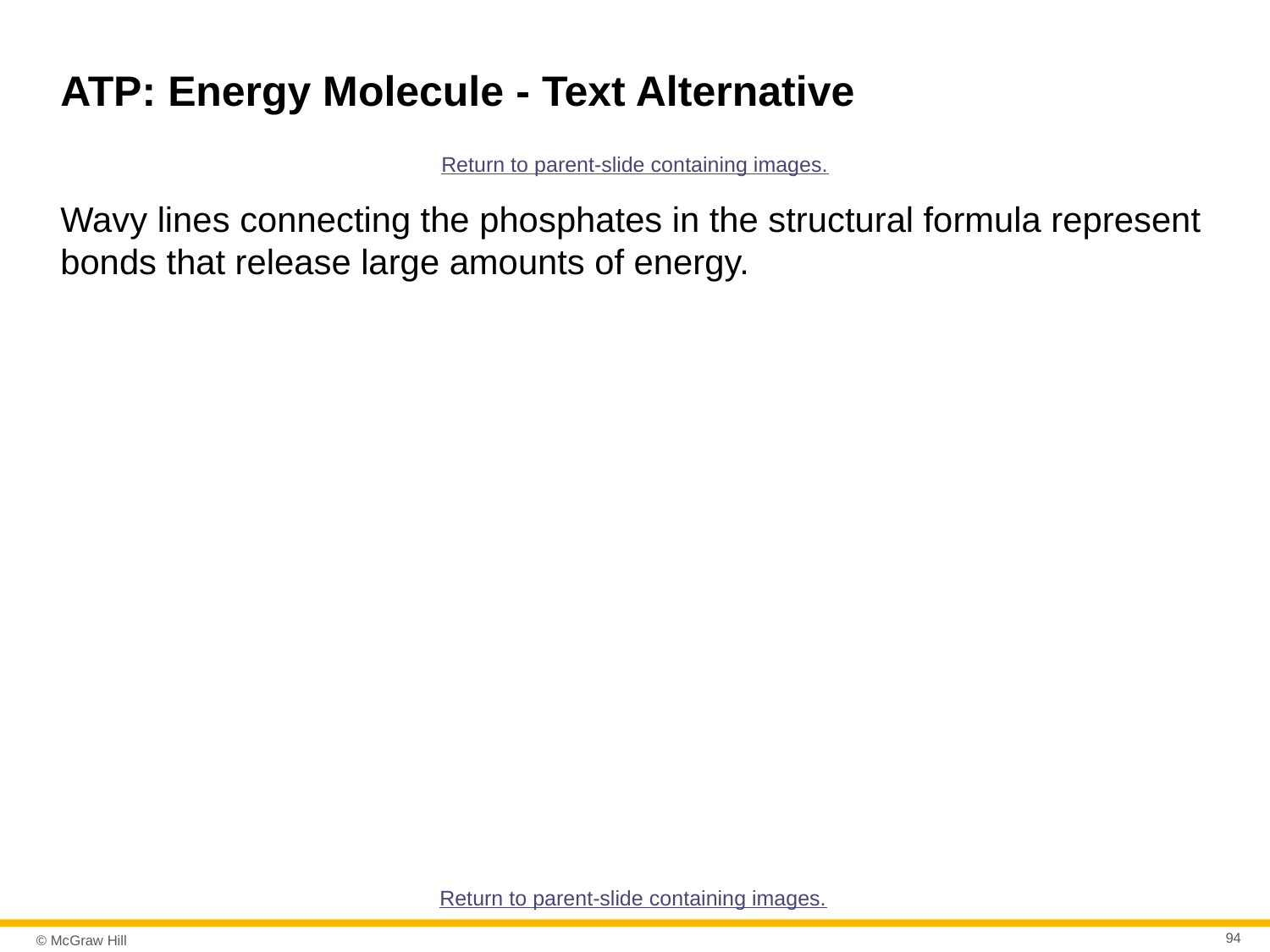

# ATP: Energy Molecule - Text Alternative
Return to parent-slide containing images.
Wavy lines connecting the phosphates in the structural formula represent bonds that release large amounts of energy.
Return to parent-slide containing images.